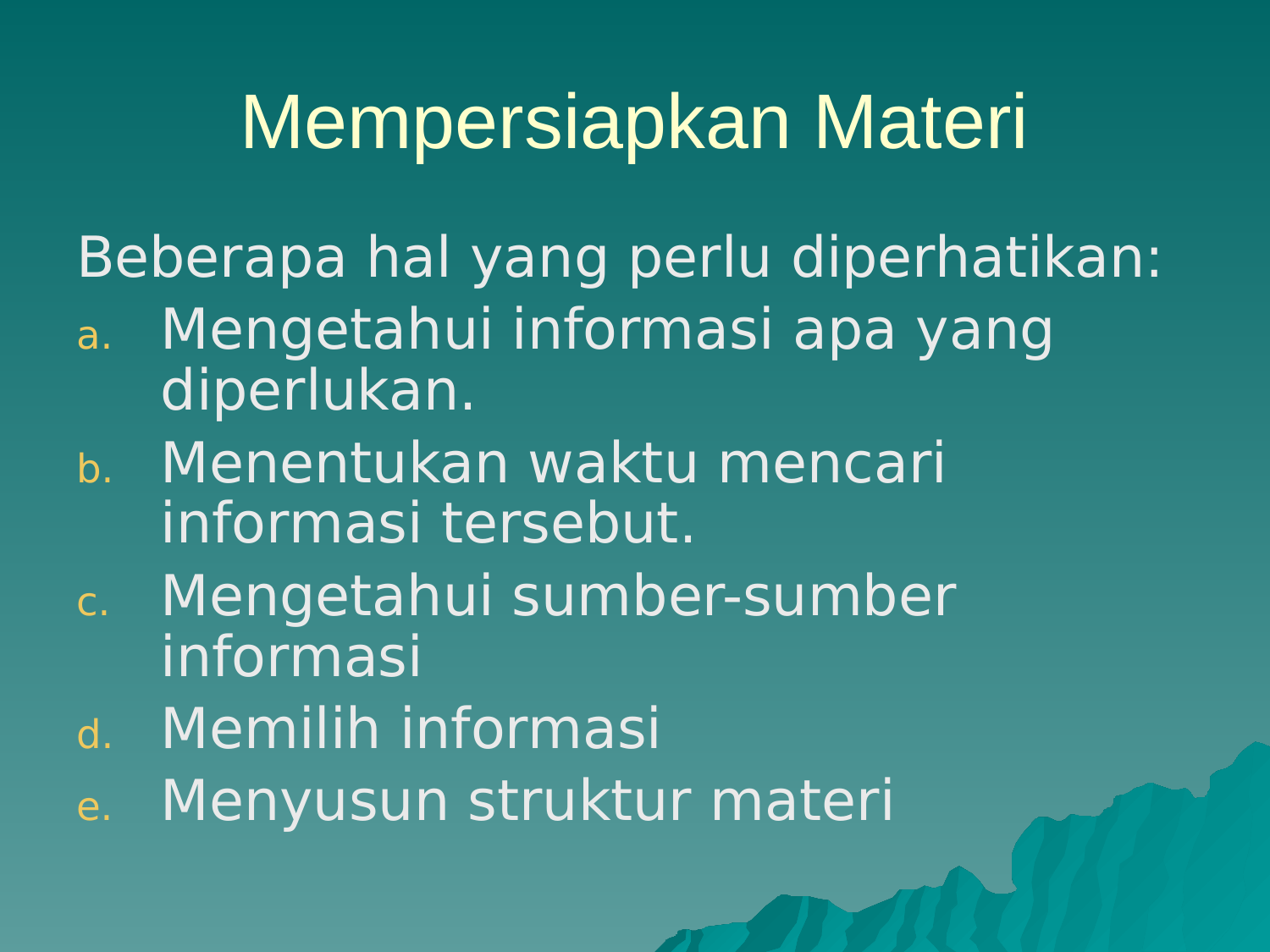

# Mempersiapkan Materi
Beberapa hal yang perlu diperhatikan:
Mengetahui informasi apa yang diperlukan.
Menentukan waktu mencari informasi tersebut.
Mengetahui sumber-sumber informasi
Memilih informasi
Menyusun struktur materi